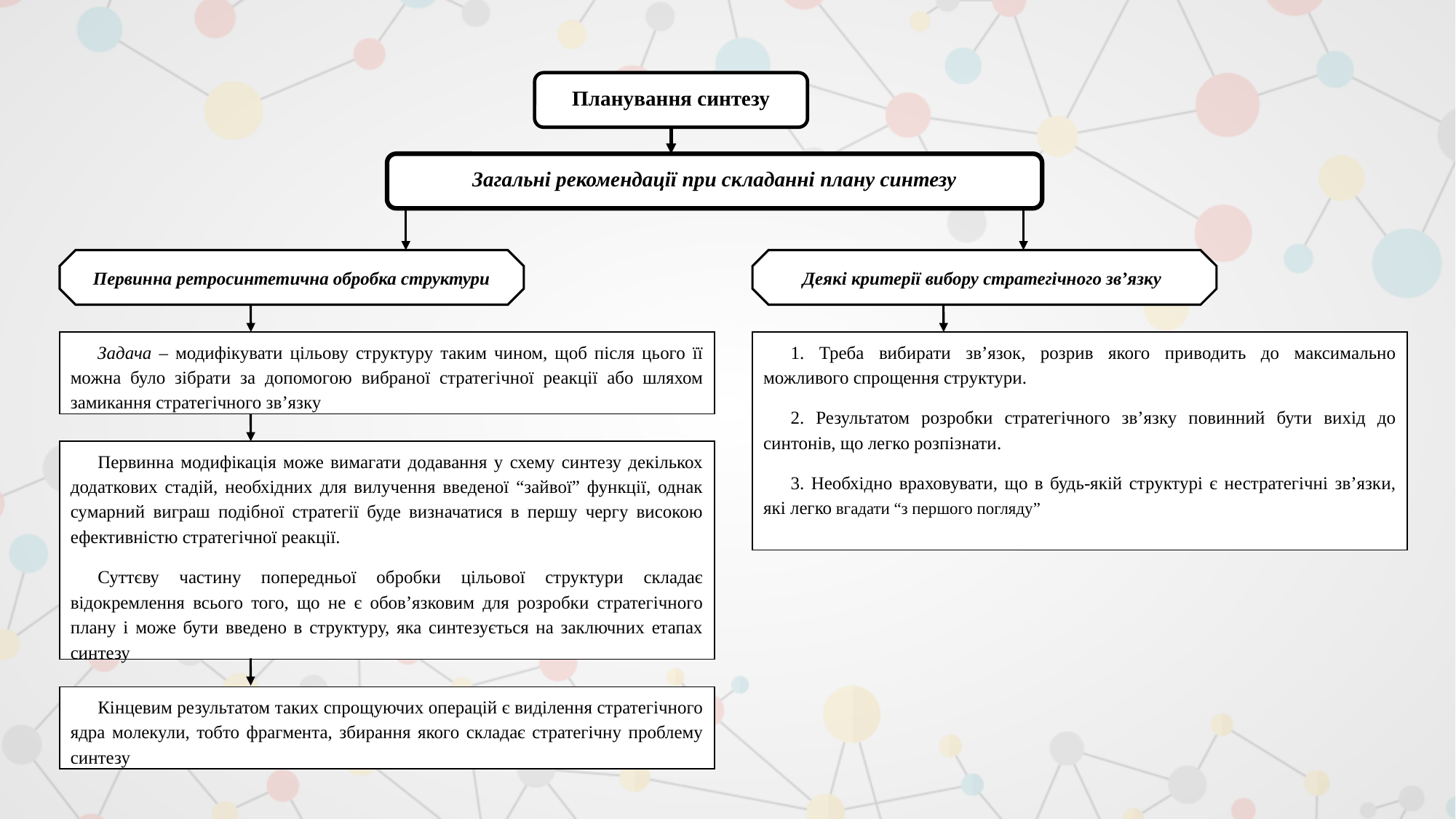

Планування синтезу
Загальні рекомендації при складанні плану синтезу
Первинна ретросинтетична обробка структури
Деякі критерії вибору стратегічного зв’язку
Задача – модифікувати цільову структуру таким чином, щоб після цього її можна було зібрати за допомогою вибраної стратегічної реакції або шляхом замикання стратегічного зв’язку
1. Треба вибирати зв’язок, розрив якого приводить до максимально можливого спрощення структури.
2. Результатом розробки стратегічного зв’язку повинний бути вихід до синтонів, що легко розпізнати.
3. Необхідно враховувати, що в будь-якій структурі є нестратегічні зв’язки, які легко вгадати “з першого погляду”
Первинна модифікація може вимагати додавання у схему синтезу декількох додаткових стадій, необхідних для вилучення введеної “зайвої” функції, однак сумарний виграш подібної стратегії буде визначатися в першу чергу високою ефективністю стратегічної реакції.
Суттєву частину попередньої обробки цільової структури складає відокремлення всього того, що не є обов’язковим для розробки стратегічного плану і може бути введено в структуру, яка синтезується на заключних етапах синтезу
Кінцевим результатом таких спрощуючих операцій є виділення стратегічного ядра молекули, тобто фрагмента, збирання якого складає стратегічну проблему синтезу